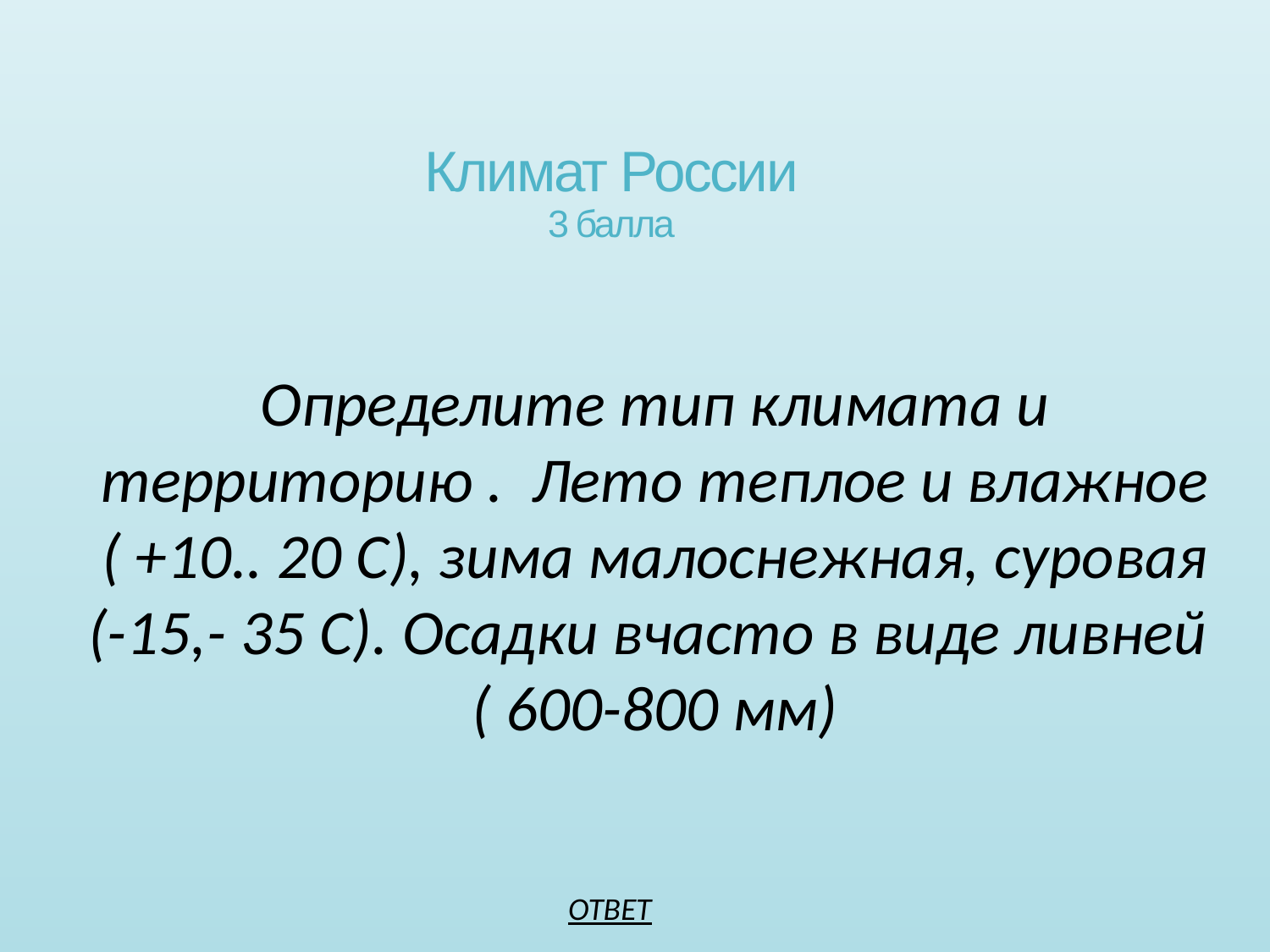

Климат России
3 балла
Определите тип климата и территорию .  Лето теплое и влажное ( +10.. 20 С), зима малоснежная, суровая (-15,- 35 С). Осадки вчасто в виде ливней  ( 600-800 мм)
ОТВЕТ